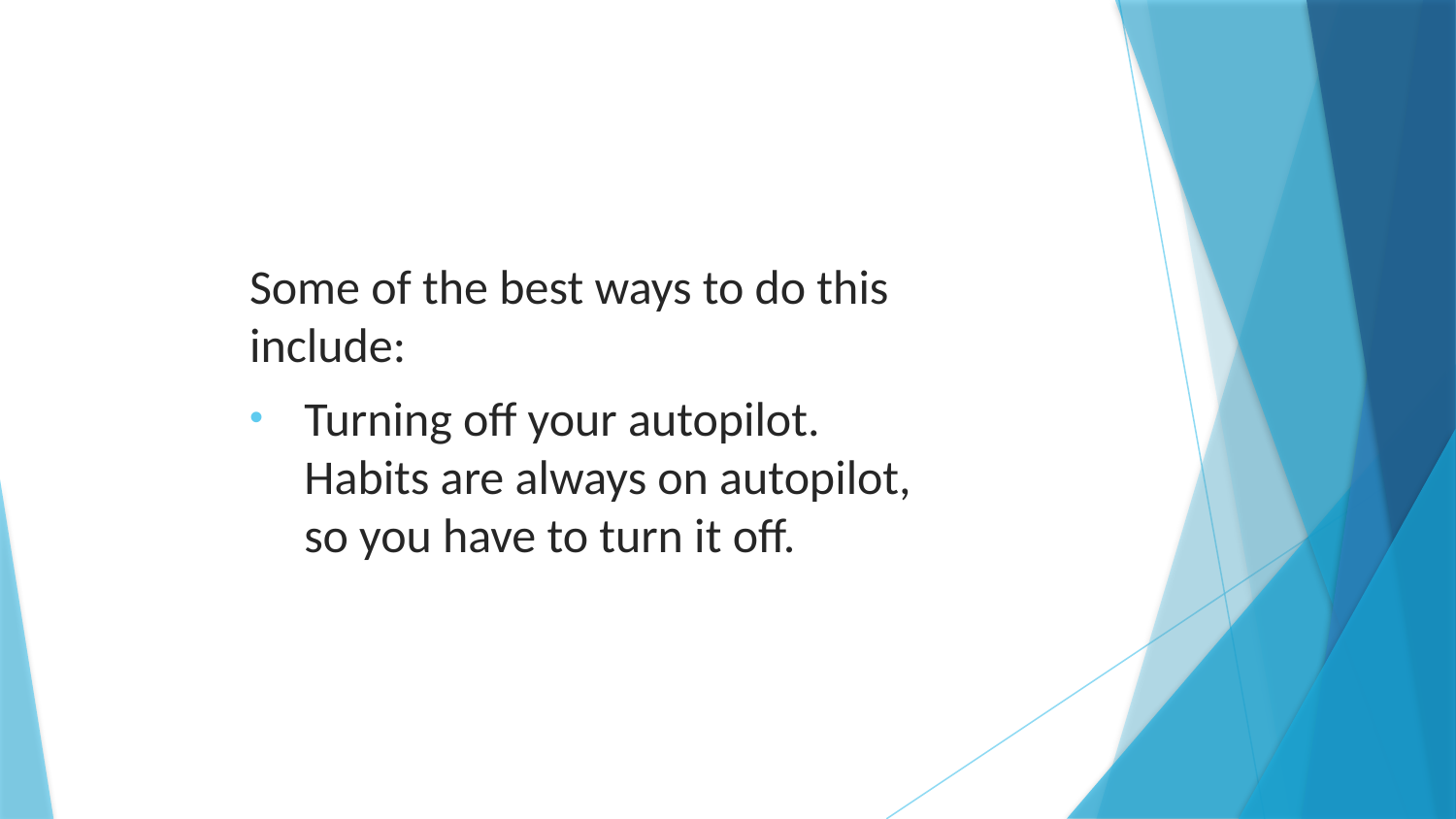

Some of the best ways to do this include:
Turning off your autopilot. Habits are always on autopilot, so you have to turn it off.